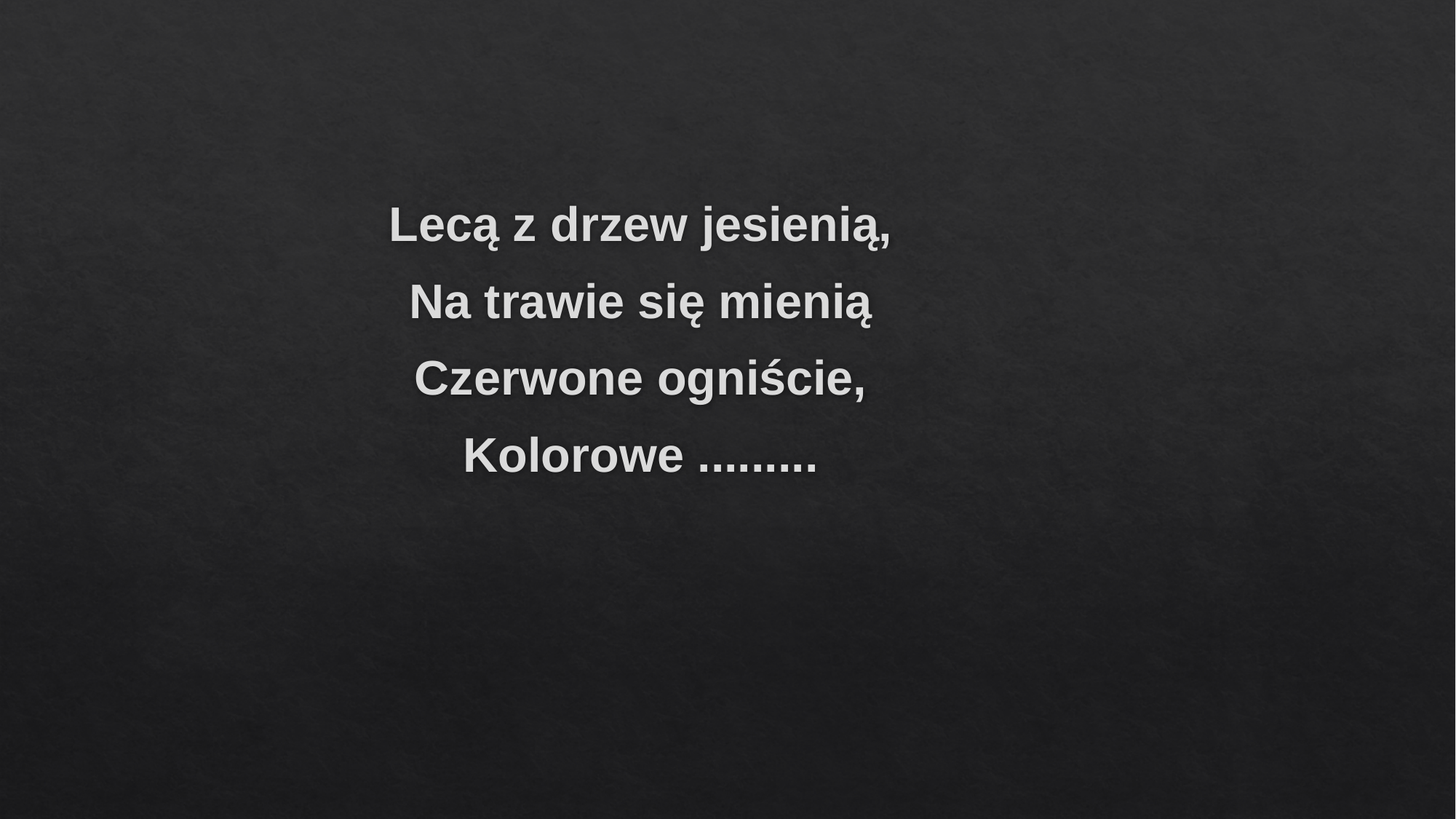

#
Lecą z drzew jesienią,
Na trawie się mienią
Czerwone ogniście,
Kolorowe .........